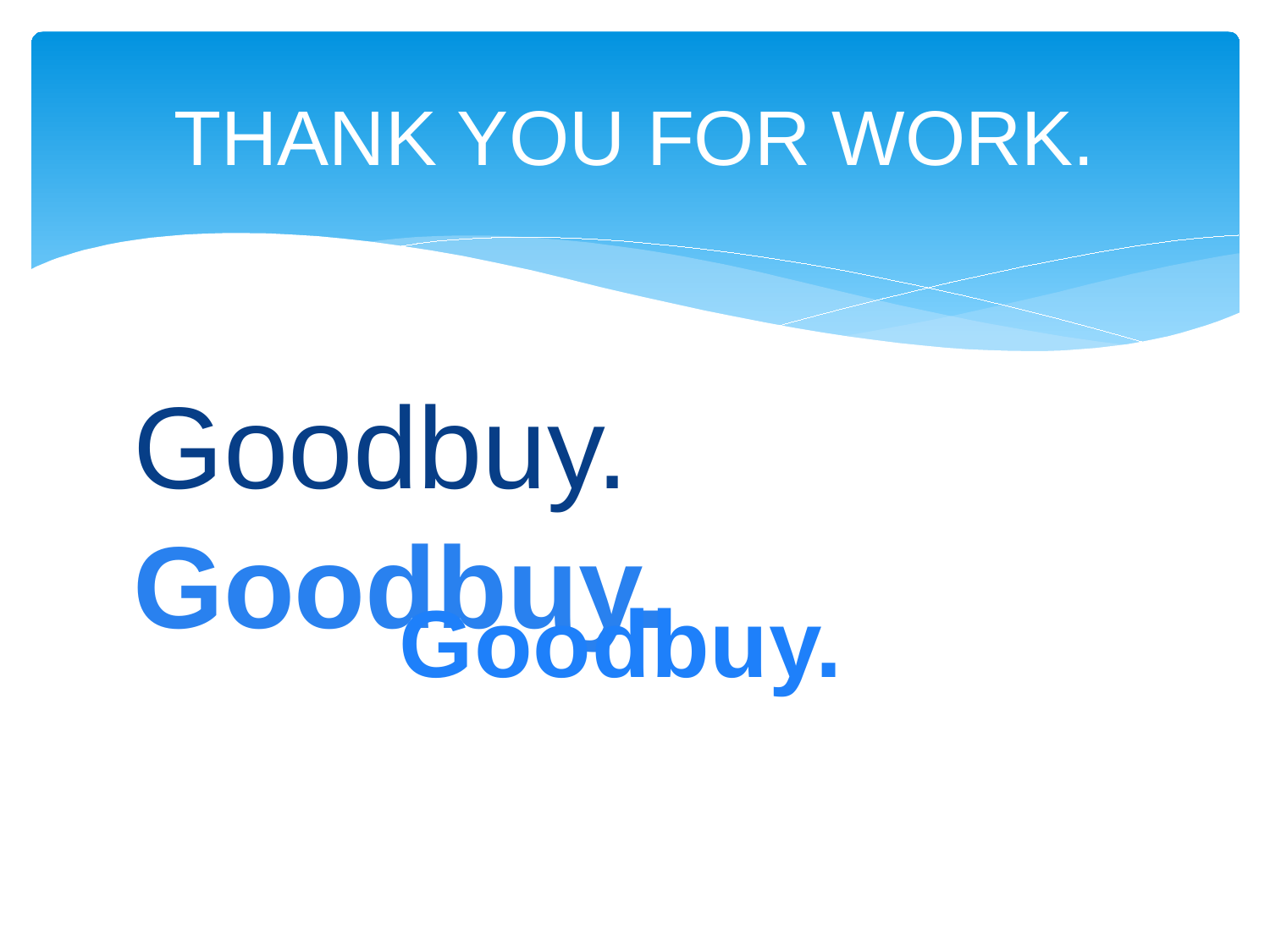

# THANK YOU FOR WORK.
Goodbuy. Goodbuy.

Goodbuy.